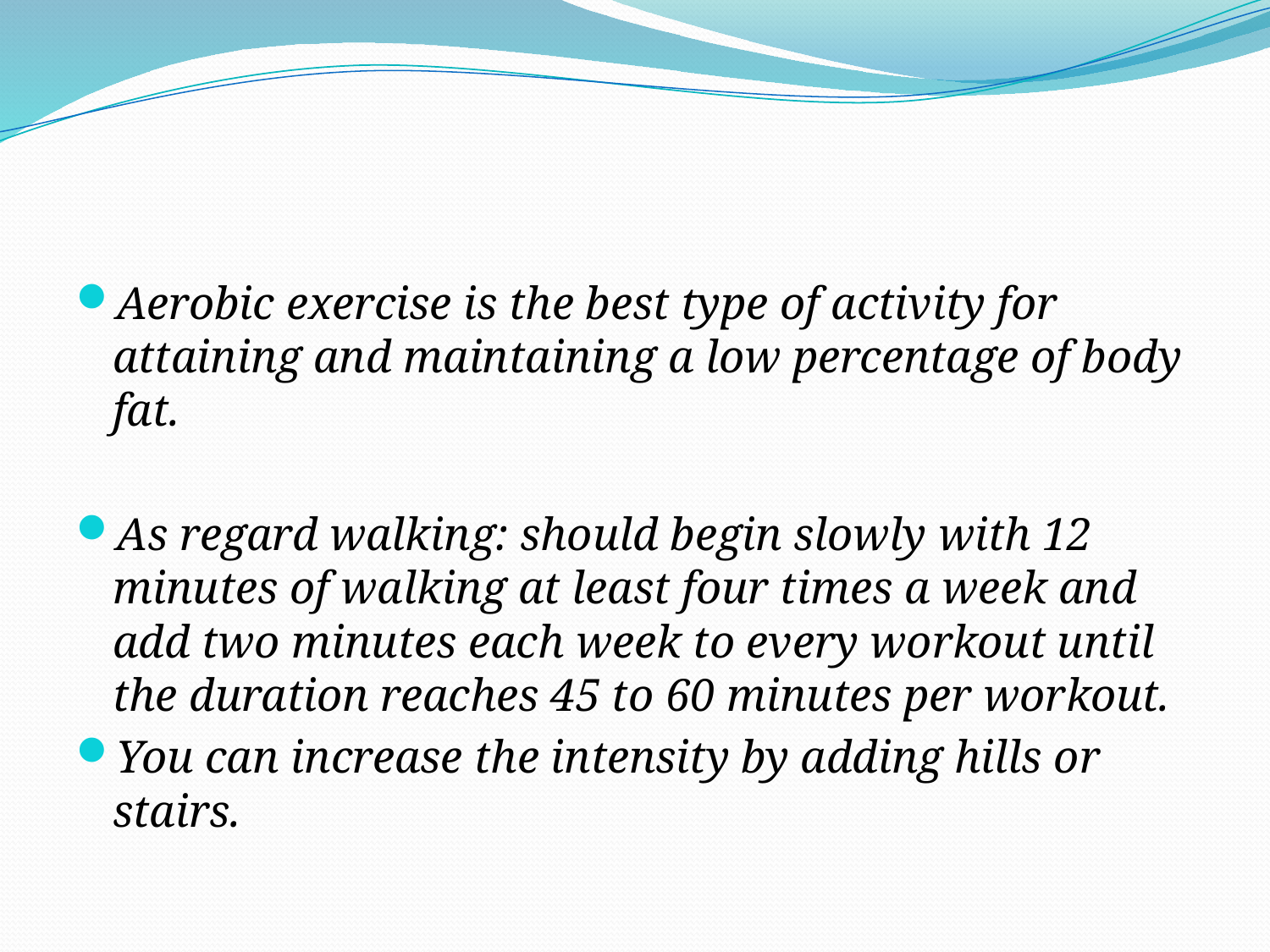

#
Aerobic exercise is the best type of activity for attaining and maintaining a low percentage of body fat.

As regard walking: should begin slowly with 12 minutes of walking at least four times a week and add two minutes each week to every workout until the duration reaches 45 to 60 minutes per workout.
You can increase the intensity by adding hills or stairs.